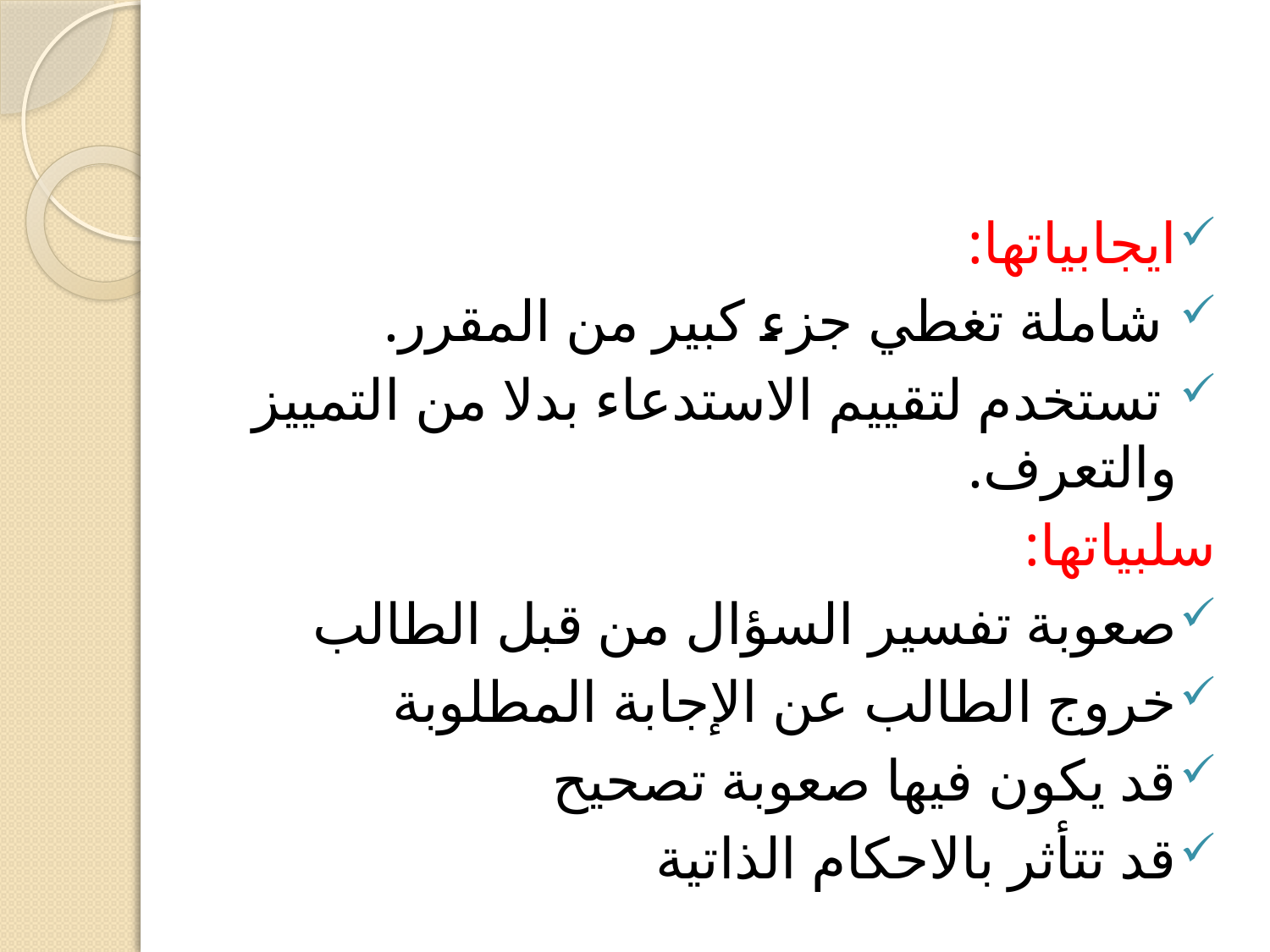

ايجابياتها:
 شاملة تغطي جزء كبير من المقرر.
 تستخدم لتقييم الاستدعاء بدلا من التمييز والتعرف.
سلبياتها:
صعوبة تفسير السؤال من قبل الطالب
خروج الطالب عن الإجابة المطلوبة
قد يكون فيها صعوبة تصحيح
قد تتأثر بالاحكام الذاتية